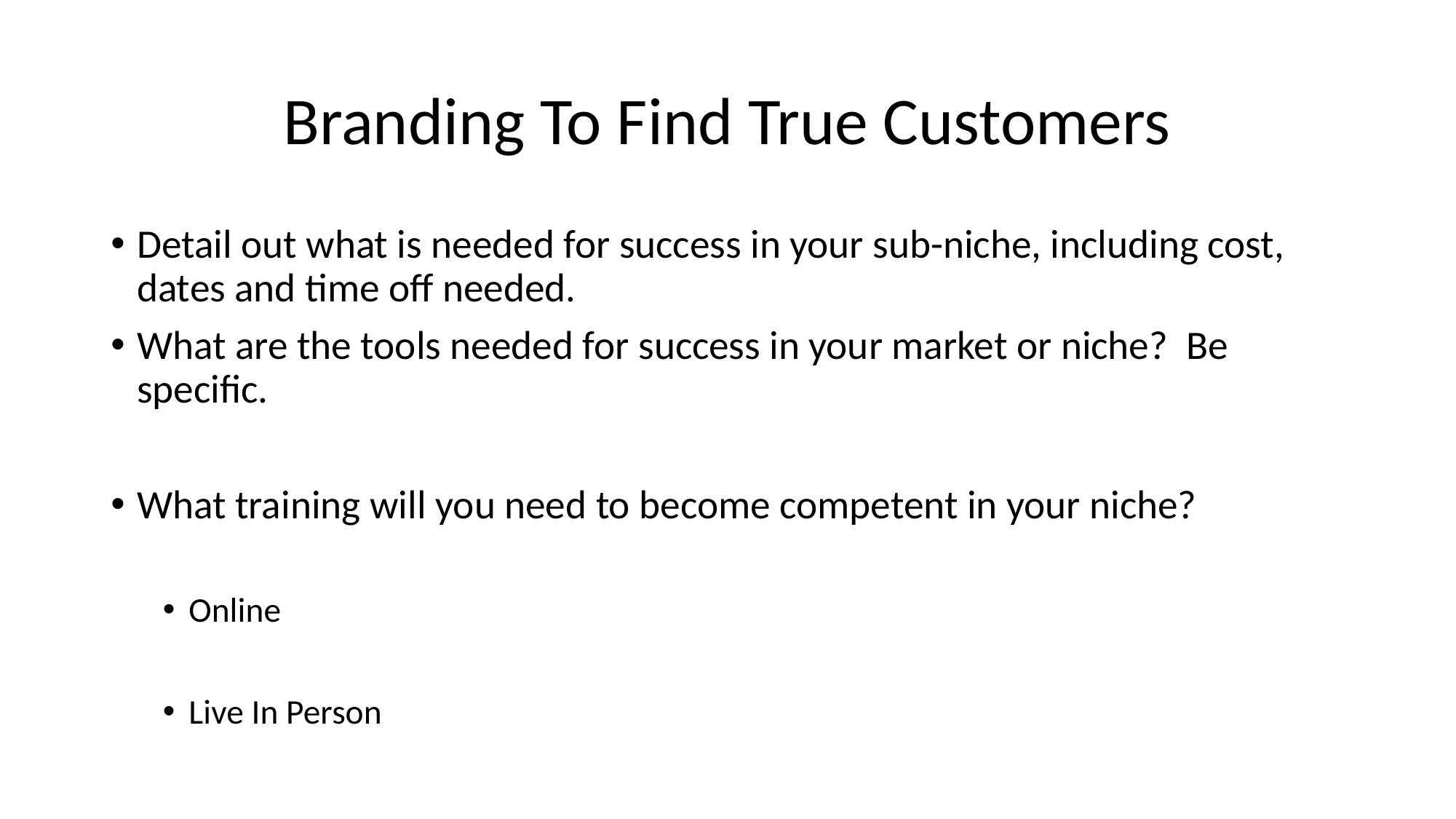

# Branding To Find True Customers
Detail out what is needed for success in your sub-niche, including cost, dates and time off needed.
What are the tools needed for success in your market or niche?  Be specific.

What training will you need to become competent in your niche?

Online

Live In Person